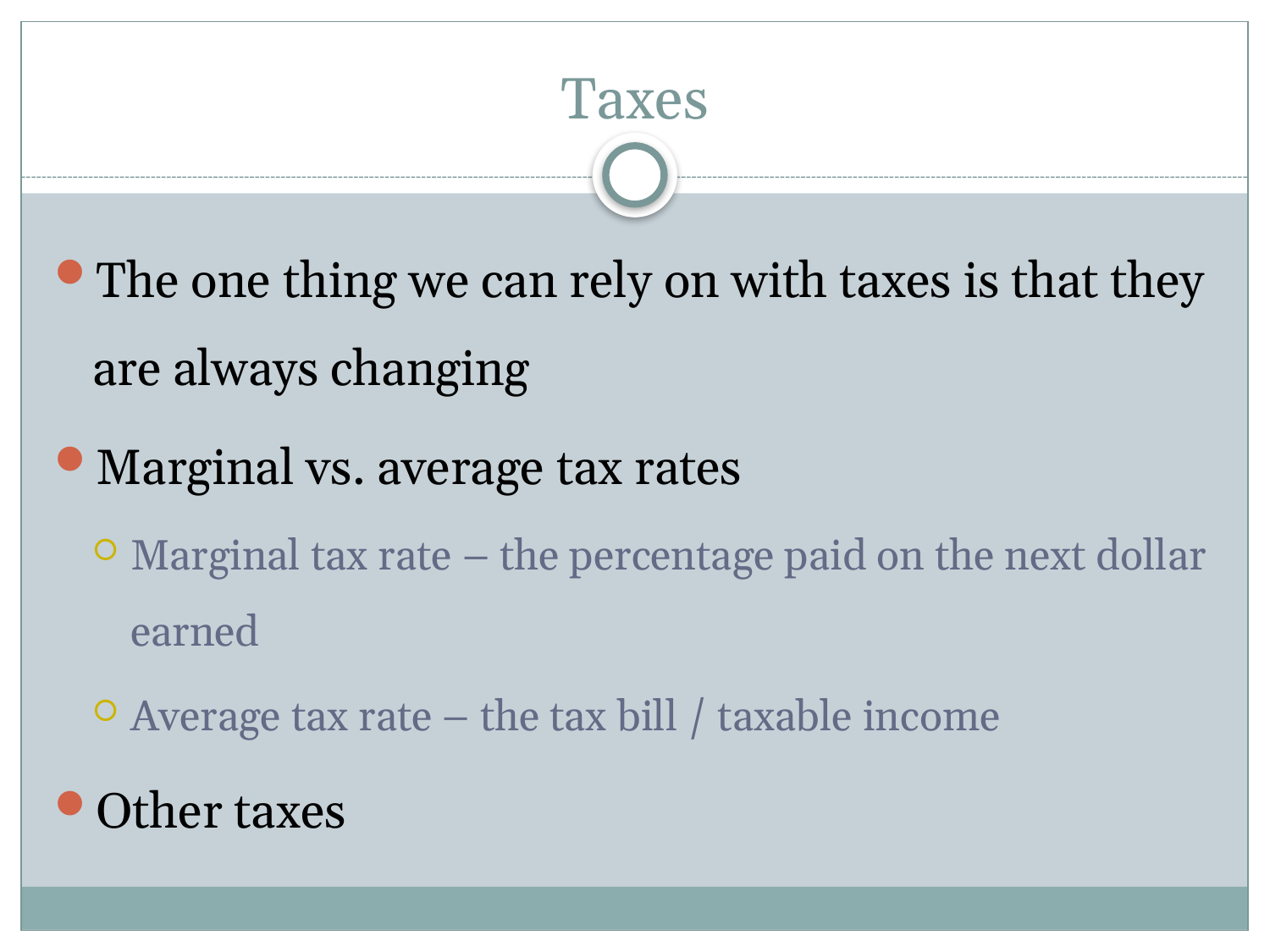

# Taxes
The one thing we can rely on with taxes is that they are always changing
Marginal vs. average tax rates
Marginal tax rate – the percentage paid on the next dollar earned
Average tax rate – the tax bill / taxable income
Other taxes